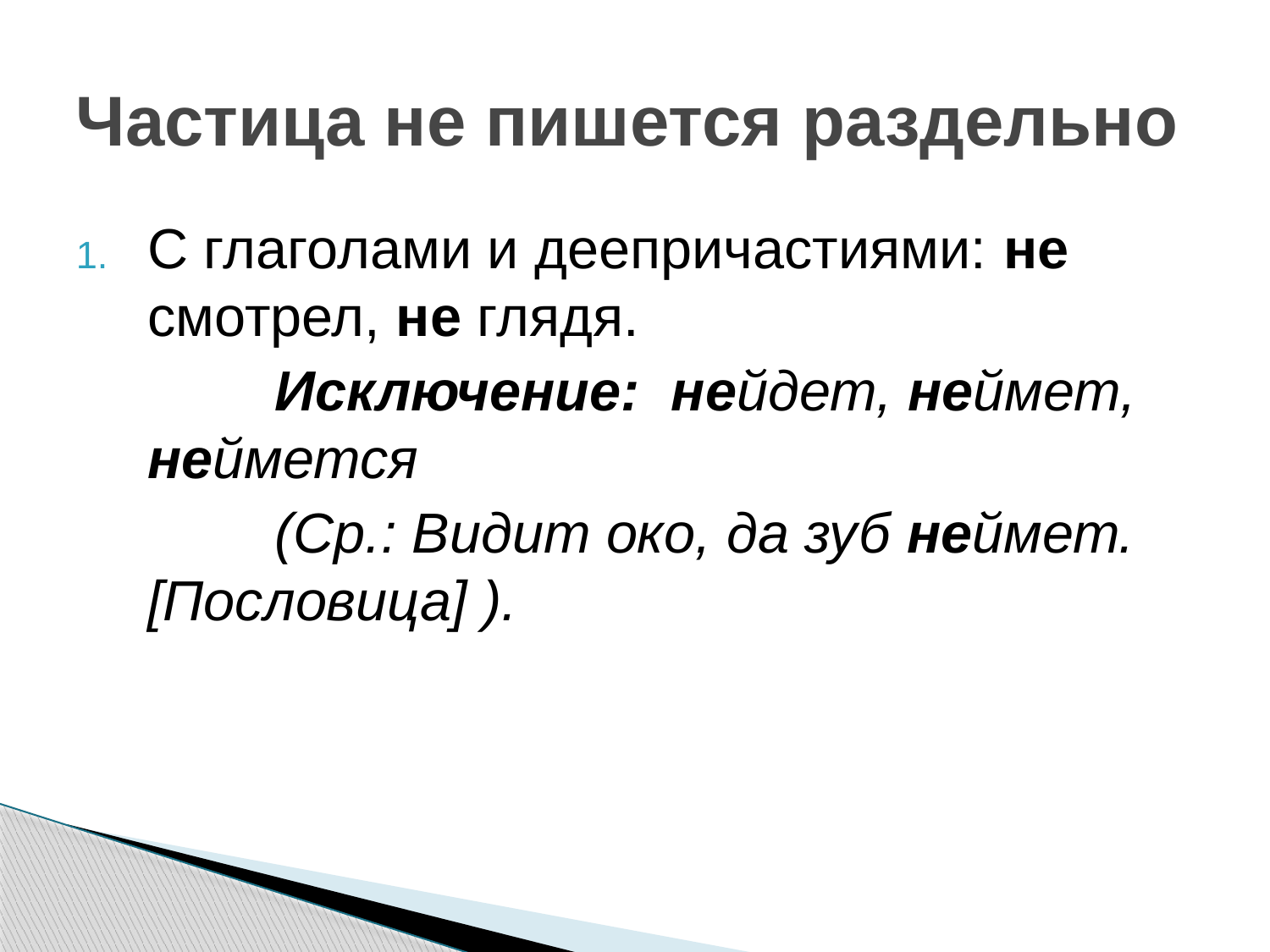

# Частица не пишется раздельно
С глаголами и деепричастиями: не смотрел, не глядя.
		Исключение:  нейдет, неймет, неймется
		(Ср.: Видит око, да зуб неймет. [Пословица] ).